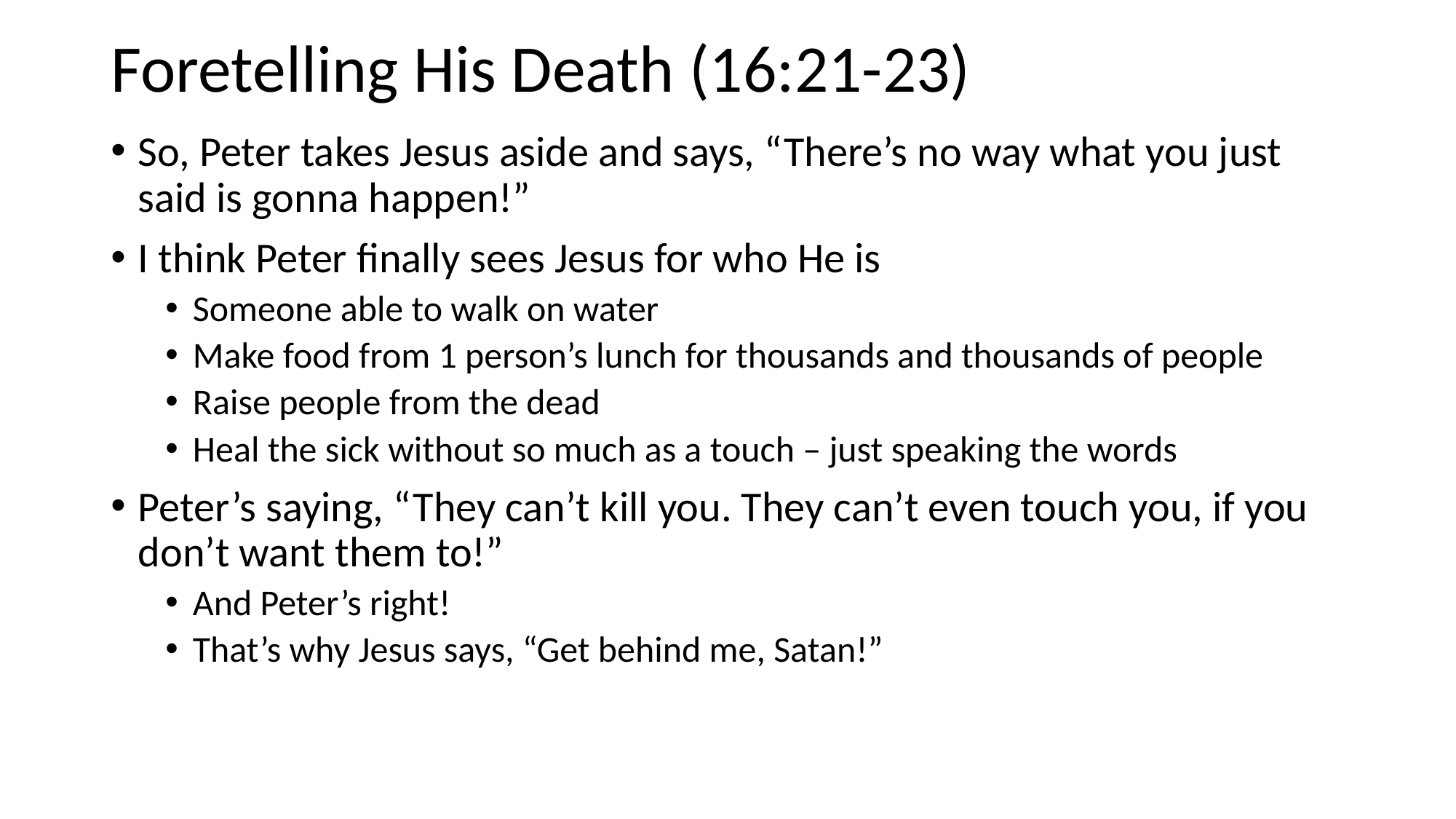

# Foretelling His Death (16:21-23)
So, Peter takes Jesus aside and says, “There’s no way what you just said is gonna happen!”
I think Peter finally sees Jesus for who He is
Someone able to walk on water
Make food from 1 person’s lunch for thousands and thousands of people
Raise people from the dead
Heal the sick without so much as a touch – just speaking the words
Peter’s saying, “They can’t kill you. They can’t even touch you, if you don’t want them to!”
And Peter’s right!
That’s why Jesus says, “Get behind me, Satan!”